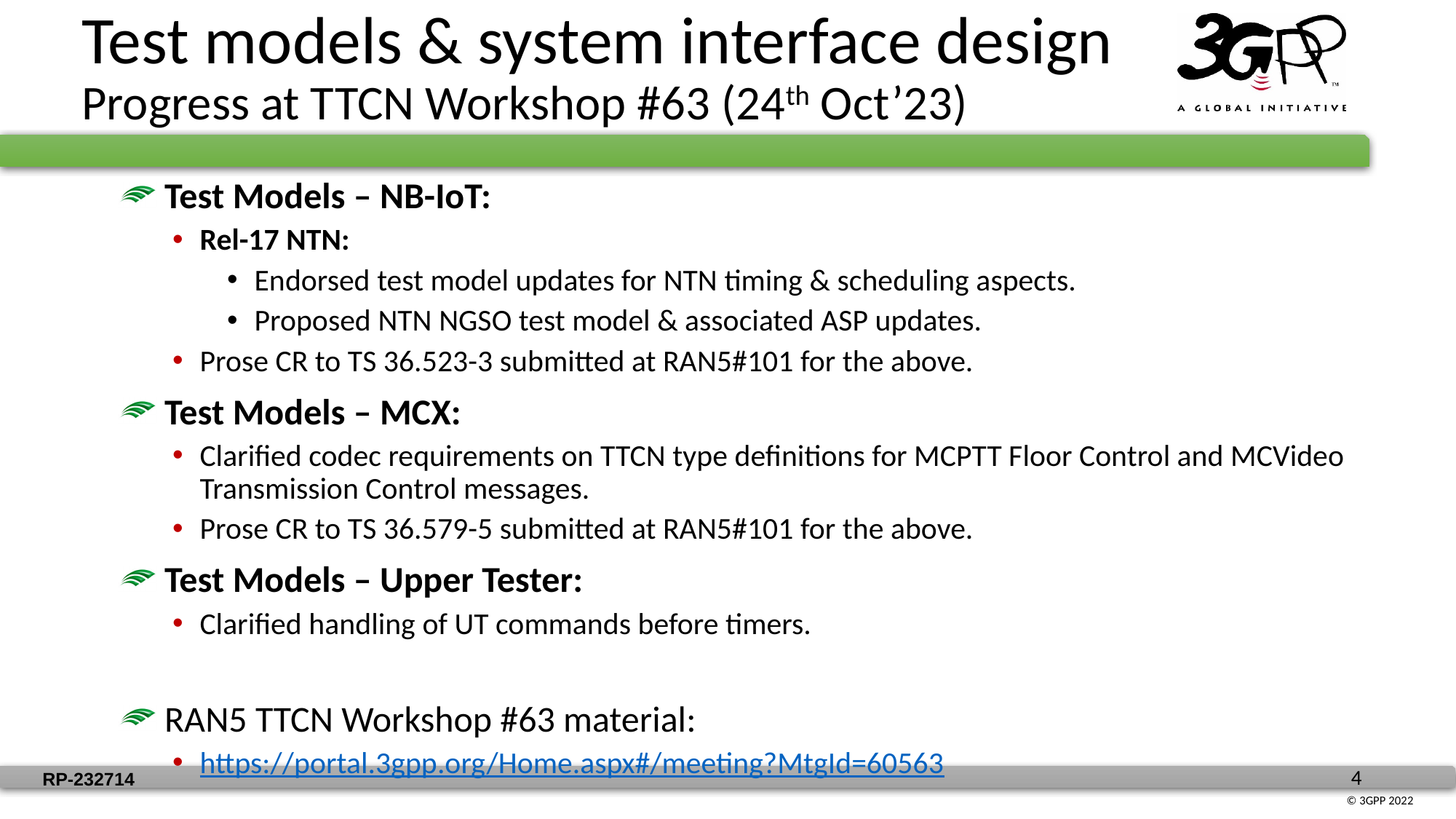

Test models & system interface design
Progress at TTCN Workshop #63 (24th Oct’23)
 Test Models – NB-IoT:
Rel-17 NTN:
Endorsed test model updates for NTN timing & scheduling aspects.
Proposed NTN NGSO test model & associated ASP updates.
Prose CR to TS 36.523-3 submitted at RAN5#101 for the above.
 Test Models – MCX:
Clarified codec requirements on TTCN type definitions for MCPTT Floor Control and MCVideo Transmission Control messages.
Prose CR to TS 36.579-5 submitted at RAN5#101 for the above.
 Test Models – Upper Tester:
Clarified handling of UT commands before timers.

 RAN5 TTCN Workshop #63 material:
https://portal.3gpp.org/Home.aspx#/meeting?MtgId=60563